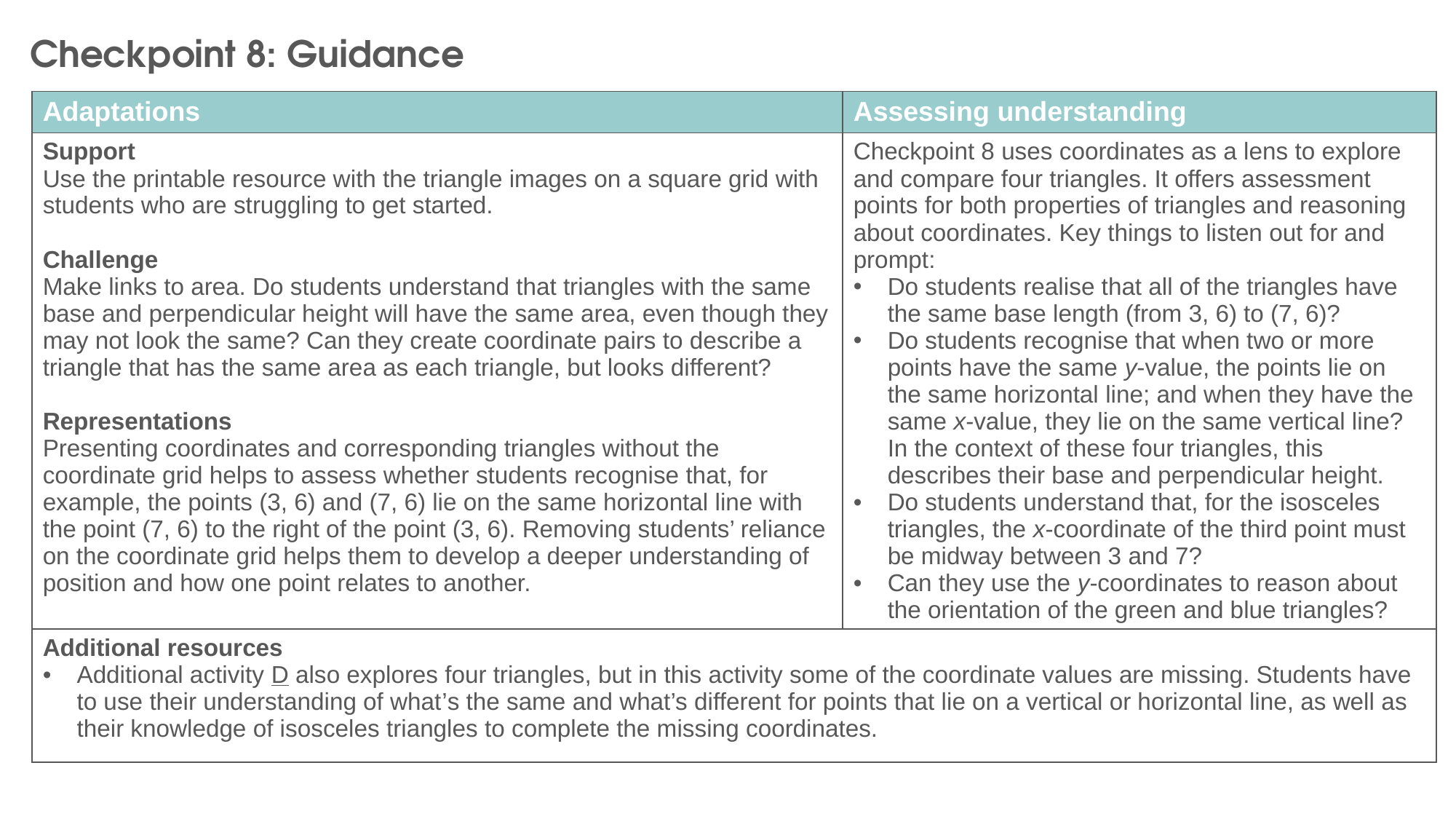

Checkpoint 8: Guidance
| Adaptations | Assessing understanding |
| --- | --- |
| Support Use the printable resource with the triangle images on a square grid with students who are struggling to get started. Challenge Make links to area. Do students understand that triangles with the same base and perpendicular height will have the same area, even though they may not look the same? Can they create coordinate pairs to describe a triangle that has the same area as each triangle, but looks different? Representations Presenting coordinates and corresponding triangles without the coordinate grid helps to assess whether students recognise that, for example, the points (3, 6) and (7, 6) lie on the same horizontal line with the point (7, 6) to the right of the point (3, 6). Removing students’ reliance on the coordinate grid helps them to develop a deeper understanding of position and how one point relates to another. | Checkpoint 8 uses coordinates as a lens to explore and compare four triangles. It offers assessment points for both properties of triangles and reasoning about coordinates. Key things to listen out for and prompt: Do students realise that all of the triangles have the same base length (from 3, 6) to (7, 6)? Do students recognise that when two or more points have the same y-value, the points lie on the same horizontal line; and when they have the same x-value, they lie on the same vertical line? In the context of these four triangles, this describes their base and perpendicular height. Do students understand that, for the isosceles triangles, the x-coordinate of the third point must be midway between 3 and 7? Can they use the y-coordinates to reason about the orientation of the green and blue triangles? |
| Additional resources Additional activity D also explores four triangles, but in this activity some of the coordinate values are missing. Students have to use their understanding of what’s the same and what’s different for points that lie on a vertical or horizontal line, as well as their knowledge of isosceles triangles to complete the missing coordinates. |  |